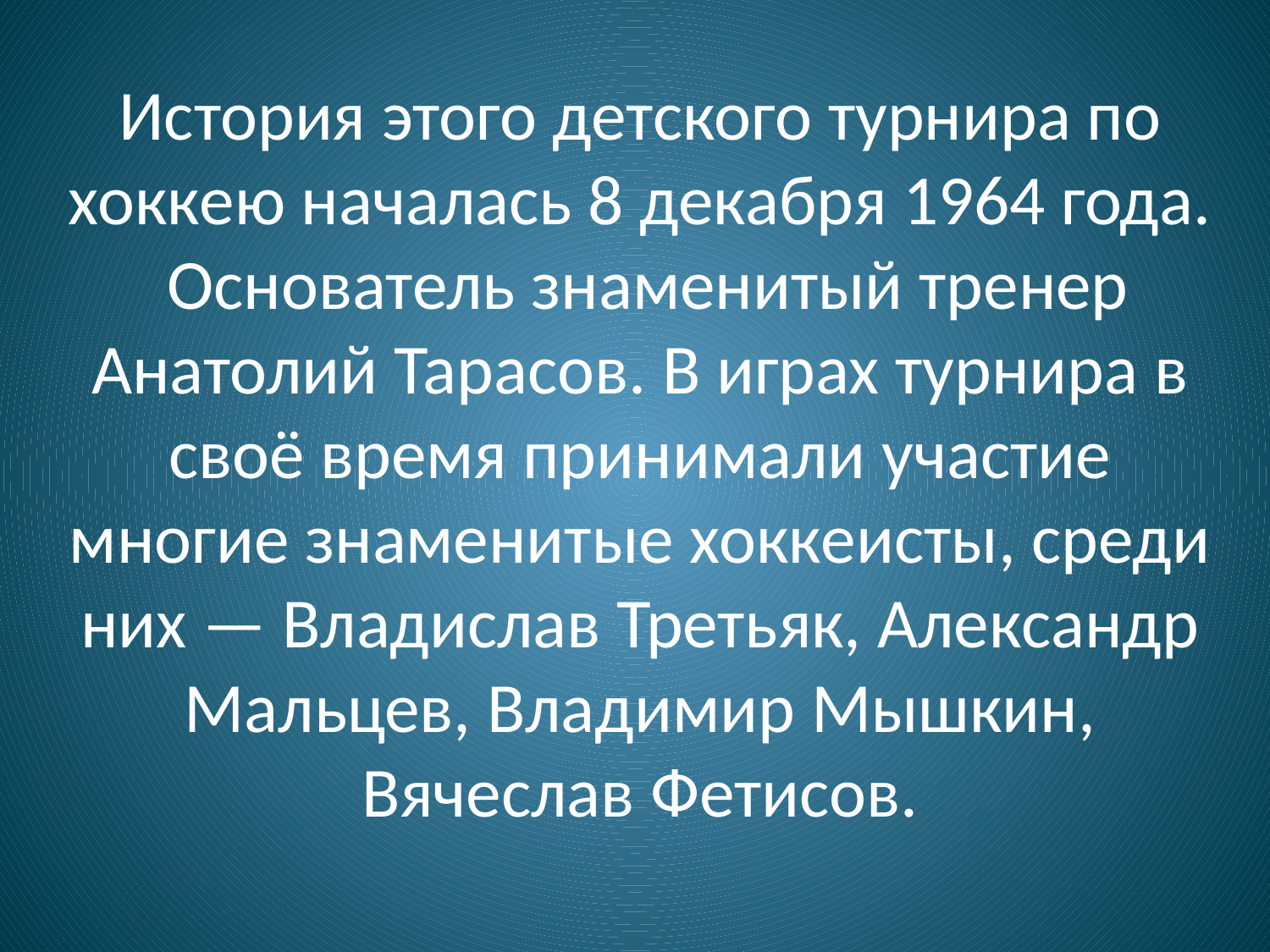

История этого детского турнира по хоккею началась 8 декабря 1964 года.  Основатель знаменитый тренер Анатолий Тарасов. В играх турнира в своё время принимали участие многие знаменитые хоккеисты, среди них — Владислав Третьяк, Александр Мальцев, Владимир Мышкин, Вячеслав Фетисов.